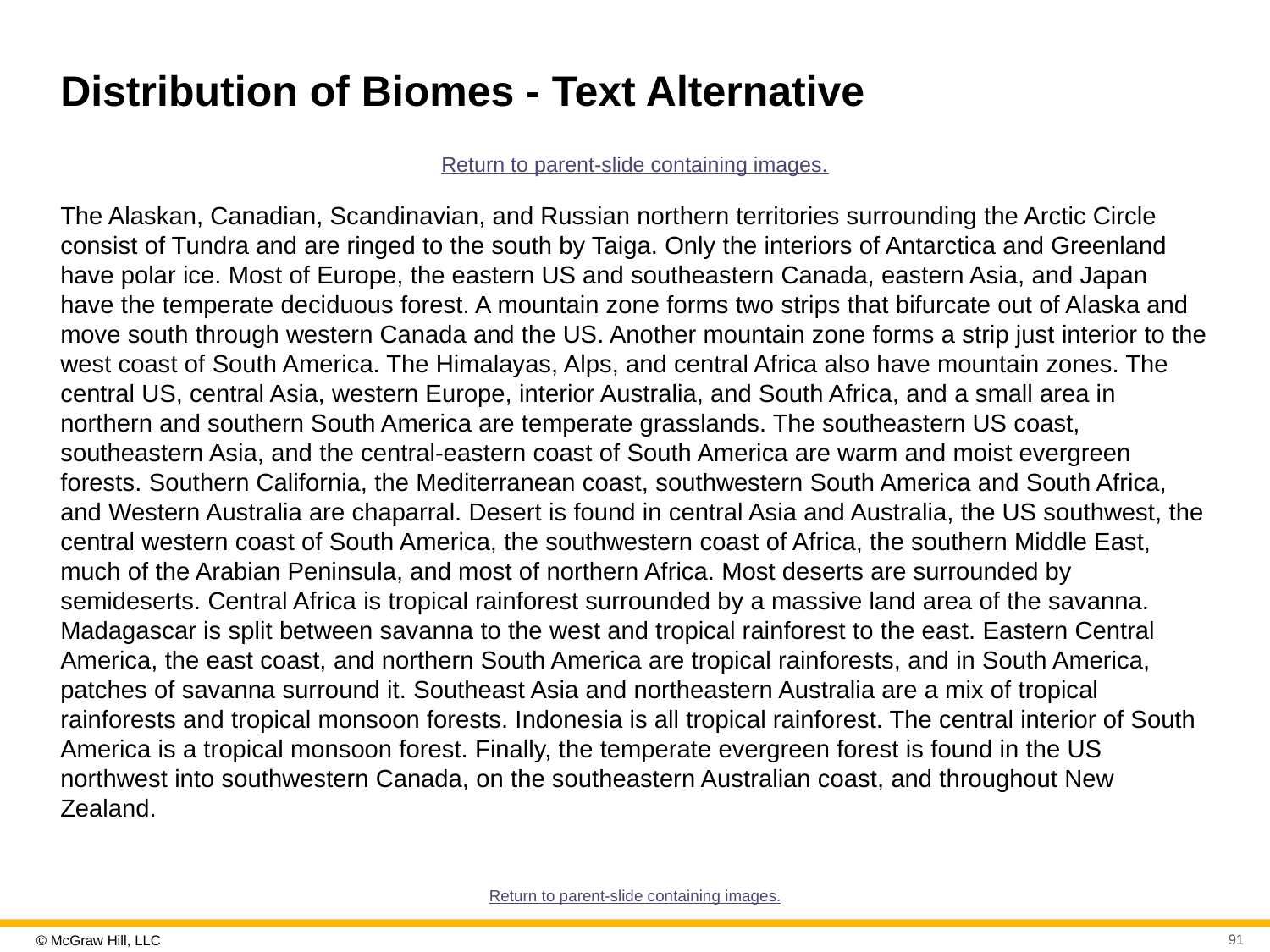

# Distribution of Biomes - Text Alternative
Return to parent-slide containing images.
The Alaskan, Canadian, Scandinavian, and Russian northern territories surrounding the Arctic Circle consist of Tundra and are ringed to the south by Taiga. Only the interiors of Antarctica and Greenland have polar ice. Most of Europe, the eastern US and southeastern Canada, eastern Asia, and Japan have the temperate deciduous forest. A mountain zone forms two strips that bifurcate out of Alaska and move south through western Canada and the US. Another mountain zone forms a strip just interior to the west coast of South America. The Himalayas, Alps, and central Africa also have mountain zones. The central US, central Asia, western Europe, interior Australia, and South Africa, and a small area in northern and southern South America are temperate grasslands. The southeastern US coast, southeastern Asia, and the central-eastern coast of South America are warm and moist evergreen forests. Southern California, the Mediterranean coast, southwestern South America and South Africa, and Western Australia are chaparral. Desert is found in central Asia and Australia, the US southwest, the central western coast of South America, the southwestern coast of Africa, the southern Middle East, much of the Arabian Peninsula, and most of northern Africa. Most deserts are surrounded by semideserts. Central Africa is tropical rainforest surrounded by a massive land area of the savanna. Madagascar is split between savanna to the west and tropical rainforest to the east. Eastern Central America, the east coast, and northern South America are tropical rainforests, and in South America, patches of savanna surround it. Southeast Asia and northeastern Australia are a mix of tropical rainforests and tropical monsoon forests. Indonesia is all tropical rainforest. The central interior of South America is a tropical monsoon forest. Finally, the temperate evergreen forest is found in the US northwest into southwestern Canada, on the southeastern Australian coast, and throughout New Zealand.
Return to parent-slide containing images.
91